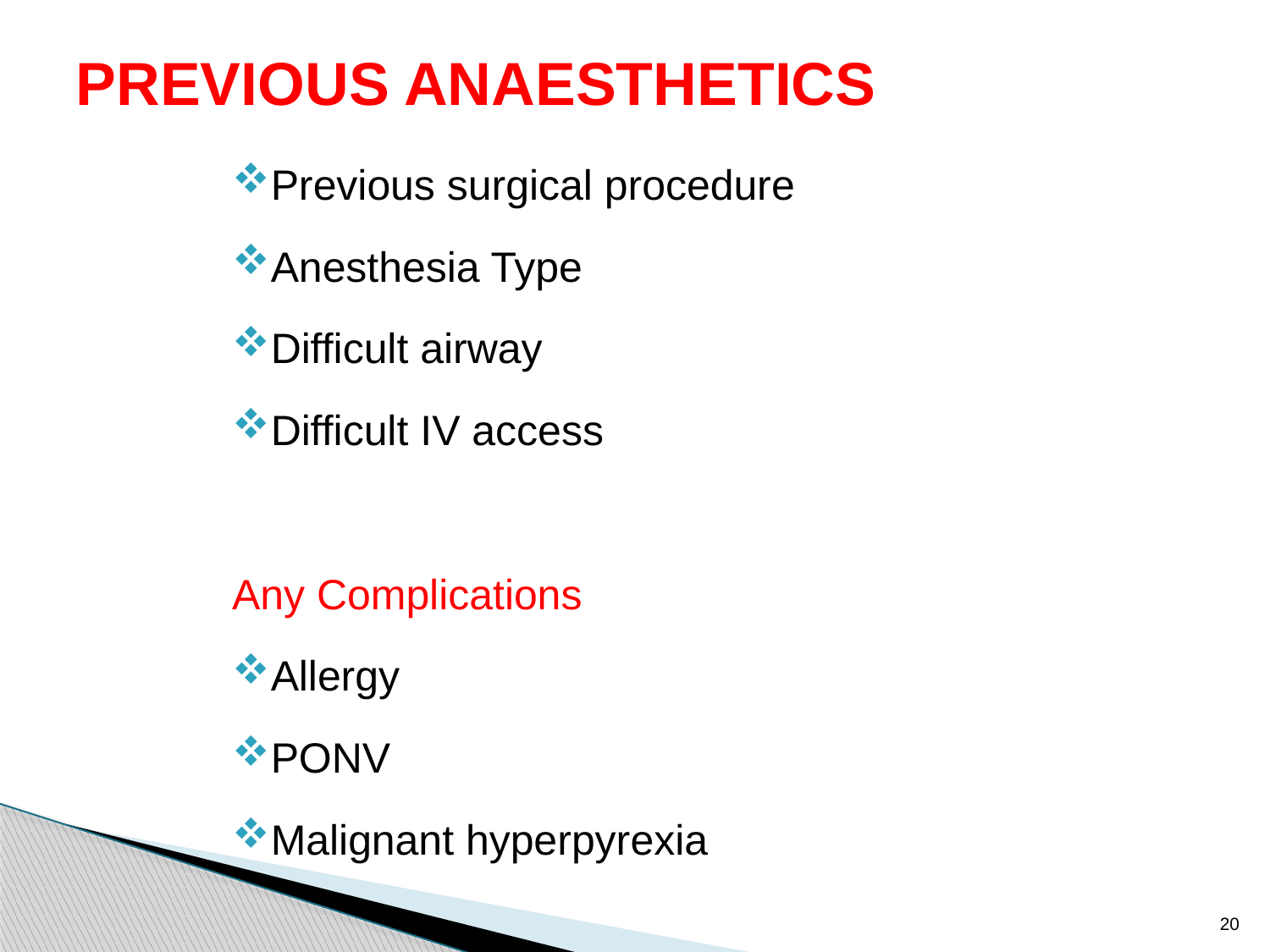

# PREVIOUS ANAESTHETICS
Previous surgical procedure
Anesthesia Type
Difficult airway
Difficult IV access

Any Complications
Allergy
PONV
Malignant hyperpyrexia

20